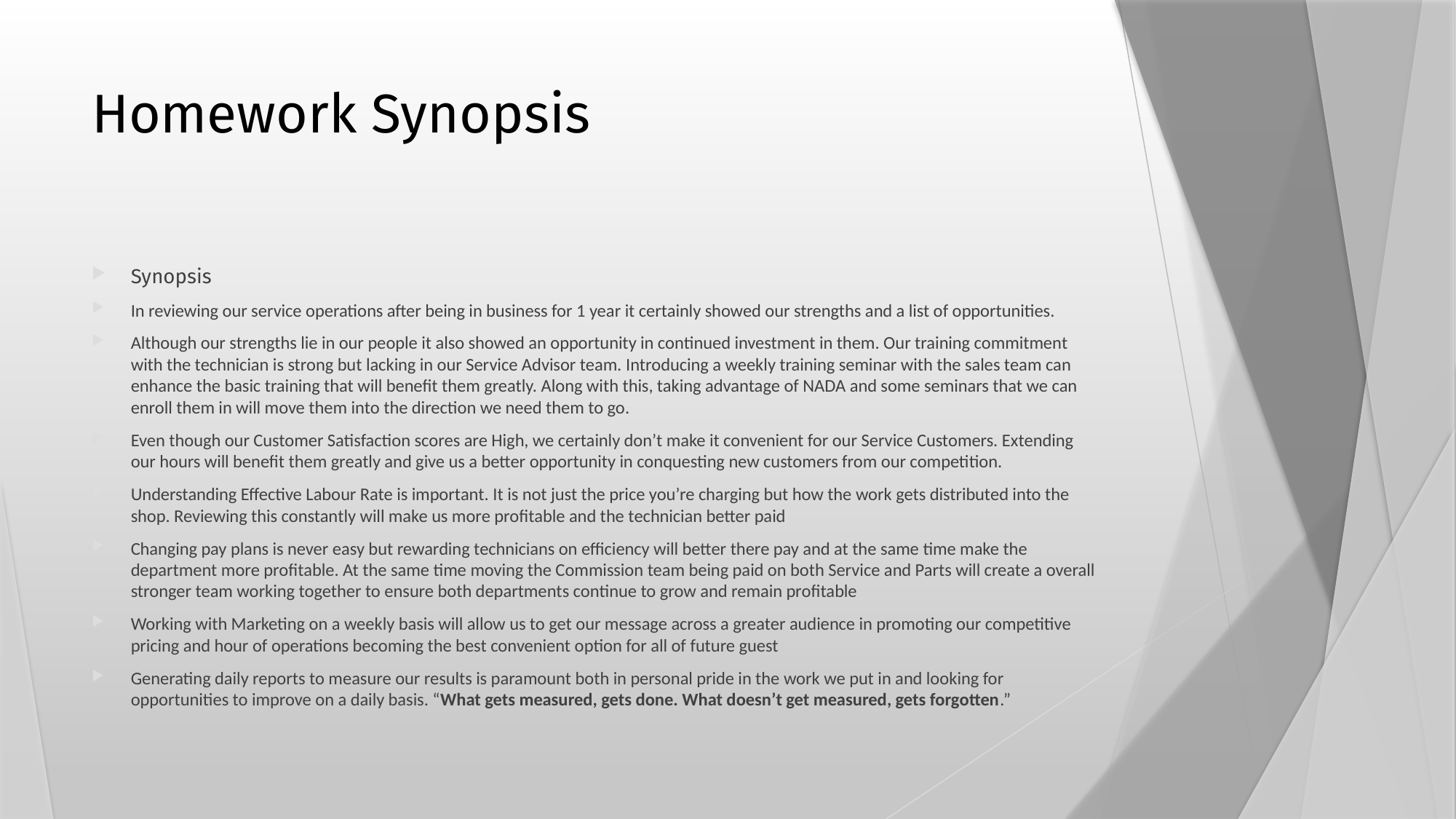

# Homework Synopsis
Synopsis
In reviewing our service operations after being in business for 1 year it certainly showed our strengths and a list of opportunities.
Although our strengths lie in our people it also showed an opportunity in continued investment in them. Our training commitment with the technician is strong but lacking in our Service Advisor team. Introducing a weekly training seminar with the sales team can enhance the basic training that will benefit them greatly. Along with this, taking advantage of NADA and some seminars that we can enroll them in will move them into the direction we need them to go.
Even though our Customer Satisfaction scores are High, we certainly don’t make it convenient for our Service Customers. Extending our hours will benefit them greatly and give us a better opportunity in conquesting new customers from our competition.
Understanding Effective Labour Rate is important. It is not just the price you’re charging but how the work gets distributed into the shop. Reviewing this constantly will make us more profitable and the technician better paid
Changing pay plans is never easy but rewarding technicians on efficiency will better there pay and at the same time make the department more profitable. At the same time moving the Commission team being paid on both Service and Parts will create a overall stronger team working together to ensure both departments continue to grow and remain profitable
Working with Marketing on a weekly basis will allow us to get our message across a greater audience in promoting our competitive pricing and hour of operations becoming the best convenient option for all of future guest
Generating daily reports to measure our results is paramount both in personal pride in the work we put in and looking for opportunities to improve on a daily basis. “What gets measured, gets done. What doesn’t get measured, gets forgotten.”